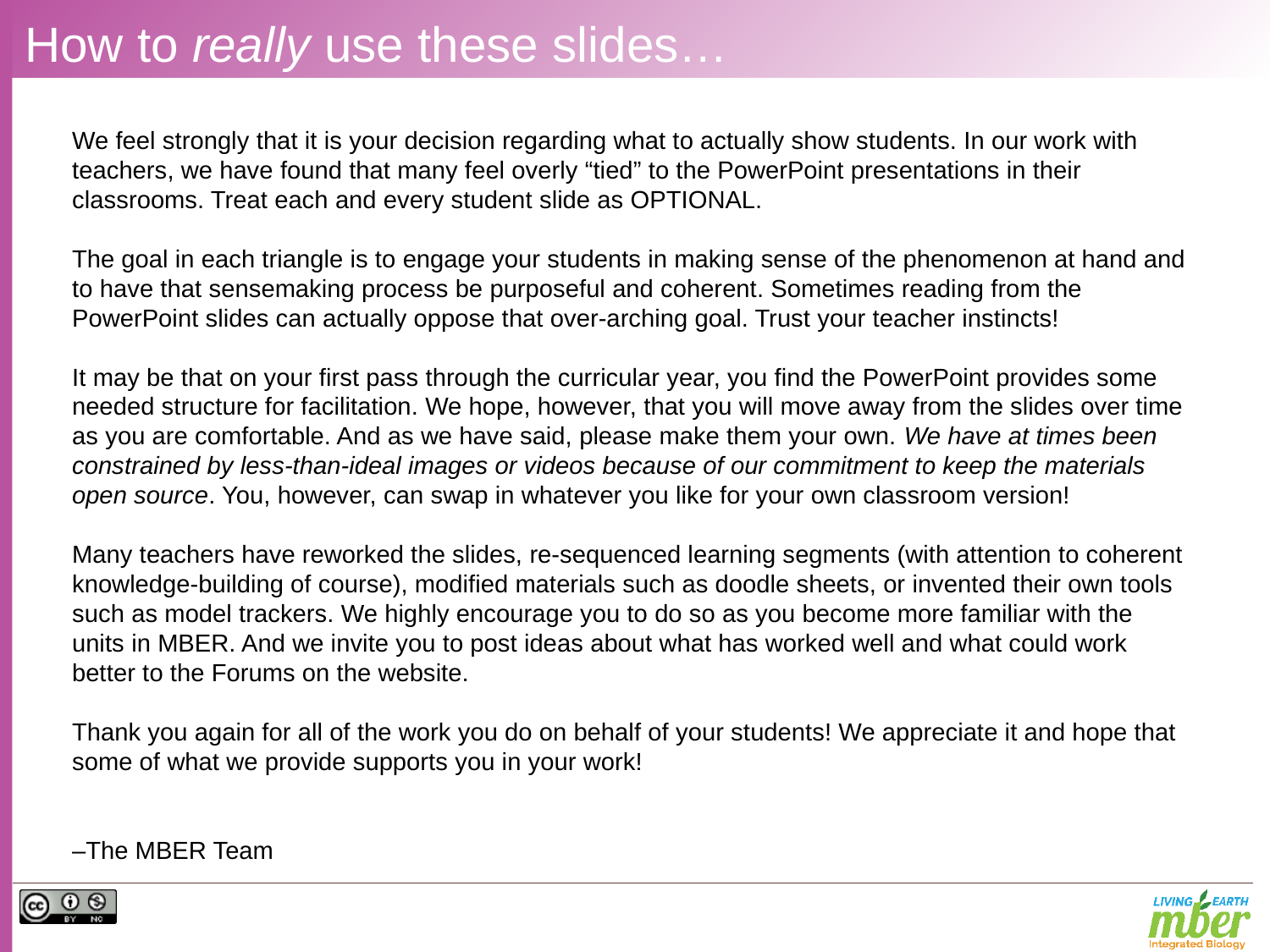

# How to really use these slides…
We feel strongly that it is your decision regarding what to actually show students. In our work with teachers, we have found that many feel overly “tied” to the PowerPoint presentations in their classrooms. Treat each and every student slide as OPTIONAL.

The goal in each triangle is to engage your students in making sense of the phenomenon at hand and to have that sensemaking process be purposeful and coherent. Sometimes reading from the PowerPoint slides can actually oppose that over-arching goal. Trust your teacher instincts!

It may be that on your first pass through the curricular year, you find the PowerPoint provides some needed structure for facilitation. We hope, however, that you will move away from the slides over time as you are comfortable. And as we have said, please make them your own. We have at times been constrained by less-than-ideal images or videos because of our commitment to keep the materials open source. You, however, can swap in whatever you like for your own classroom version!

Many teachers have reworked the slides, re-sequenced learning segments (with attention to coherent knowledge-building of course), modified materials such as doodle sheets, or invented their own tools such as model trackers. We highly encourage you to do so as you become more familiar with the units in MBER. And we invite you to post ideas about what has worked well and what could work better to the Forums on the website.

Thank you again for all of the work you do on behalf of your students! We appreciate it and hope that some of what we provide supports you in your work!

–The MBER Team